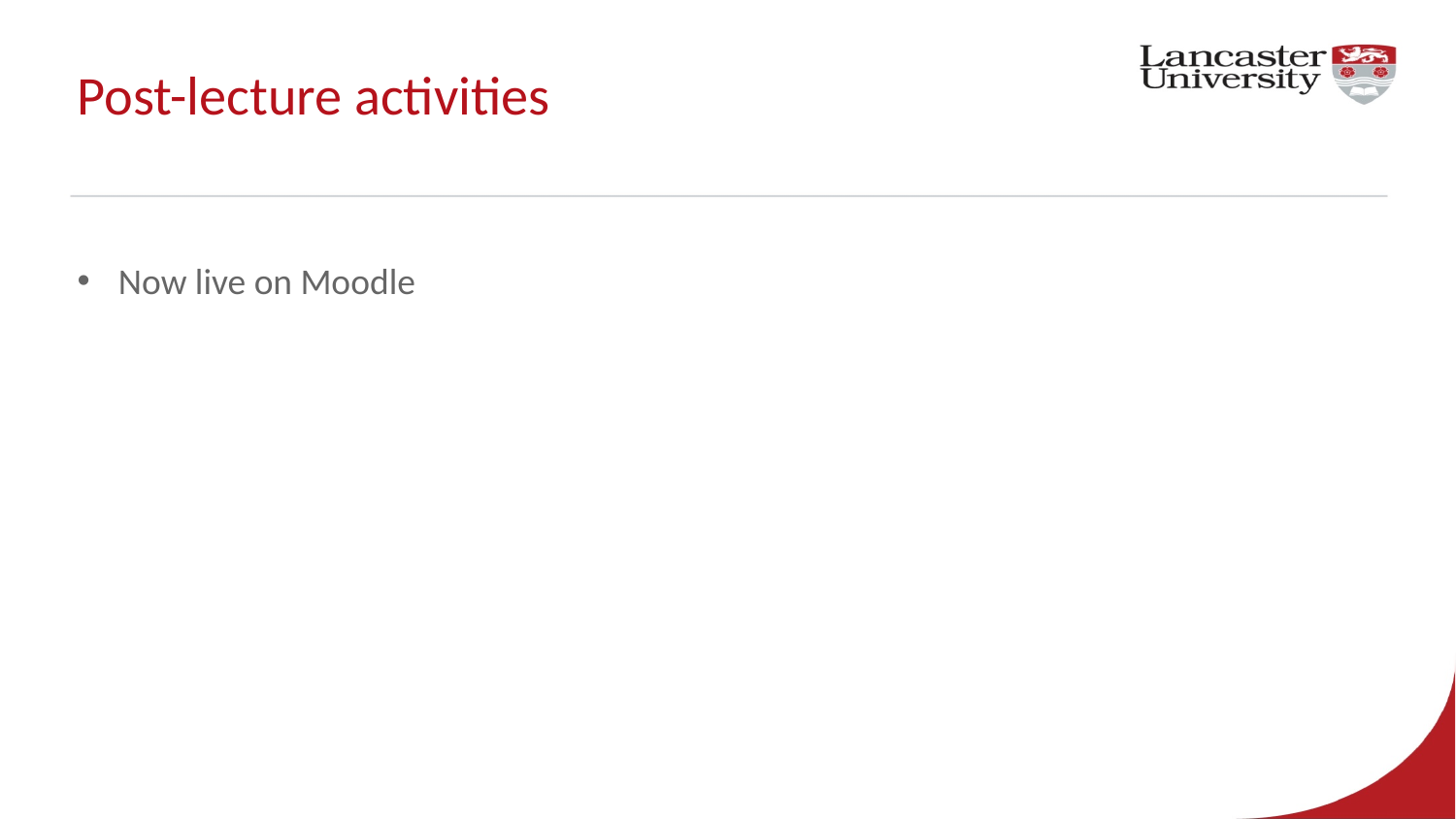

# Post-lecture activities
Now live on Moodle